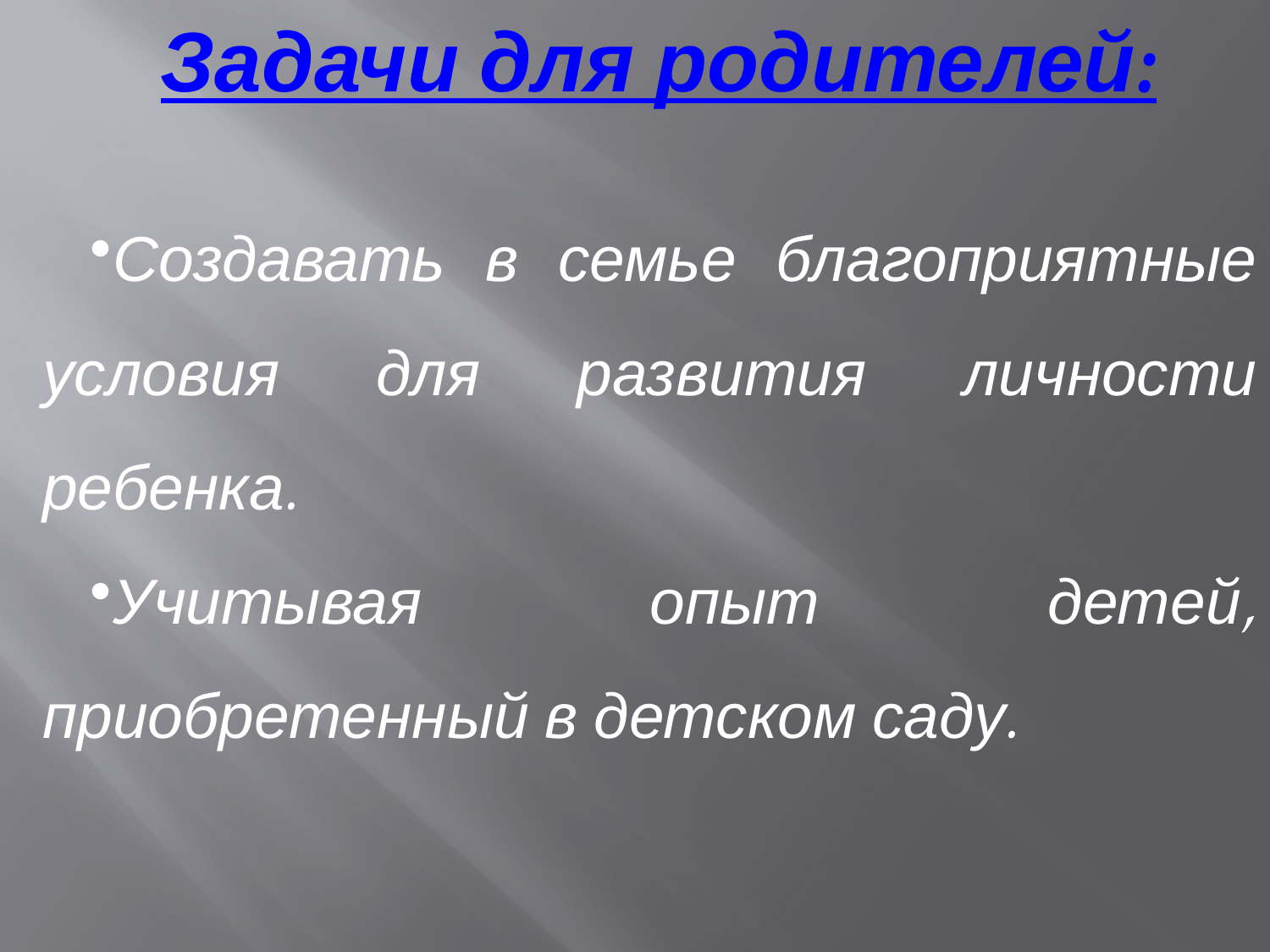

Задачи для родителей:

Создавать в семье благоприятные условия для развития личности ребенка.
Учитывая опыт детей, приобретенный в детском саду.